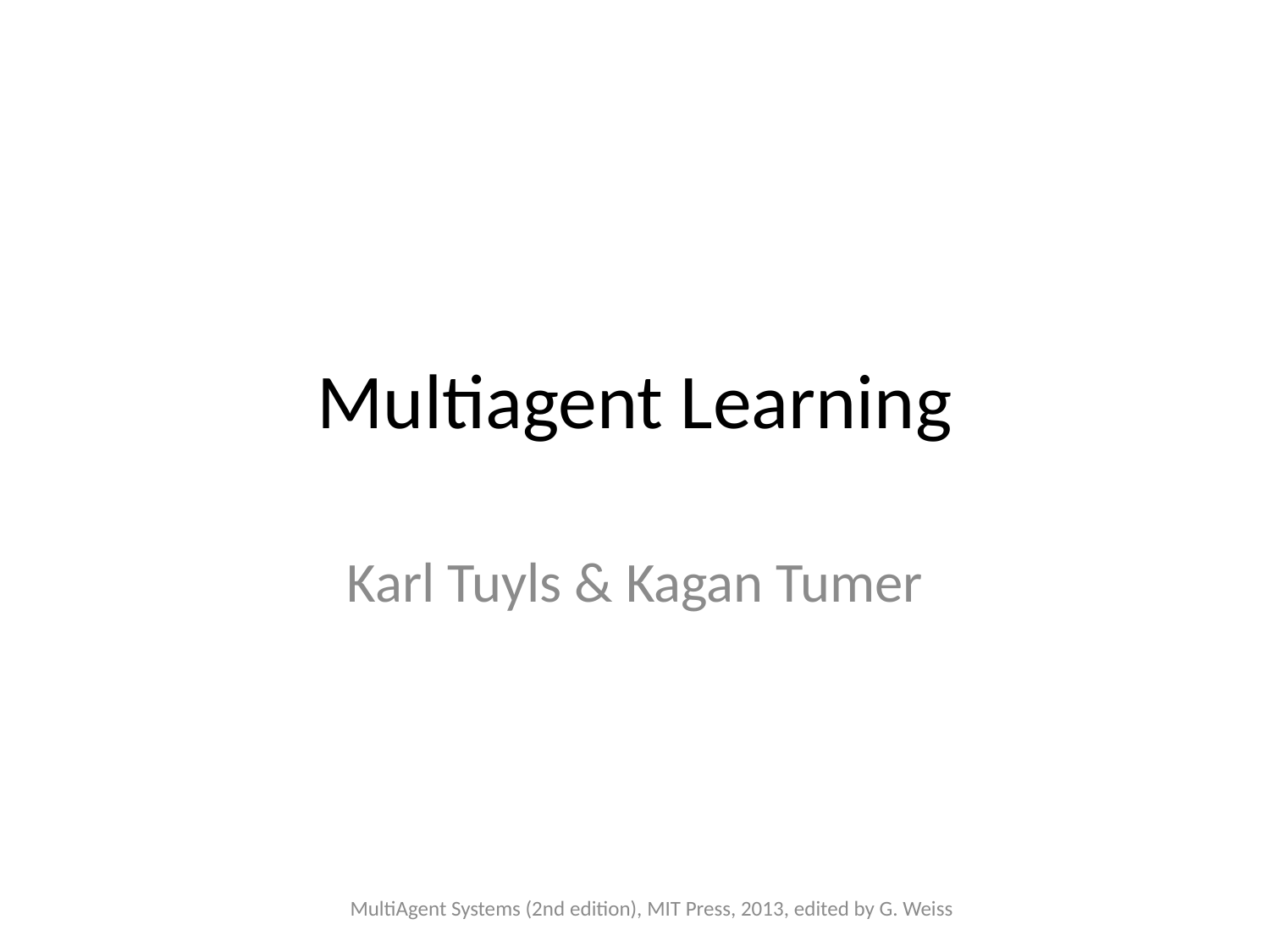

# Multiagent Learning
Karl Tuyls & Kagan Tumer
MultiAgent Systems (2nd edition), MIT Press, 2013, edited by G. Weiss